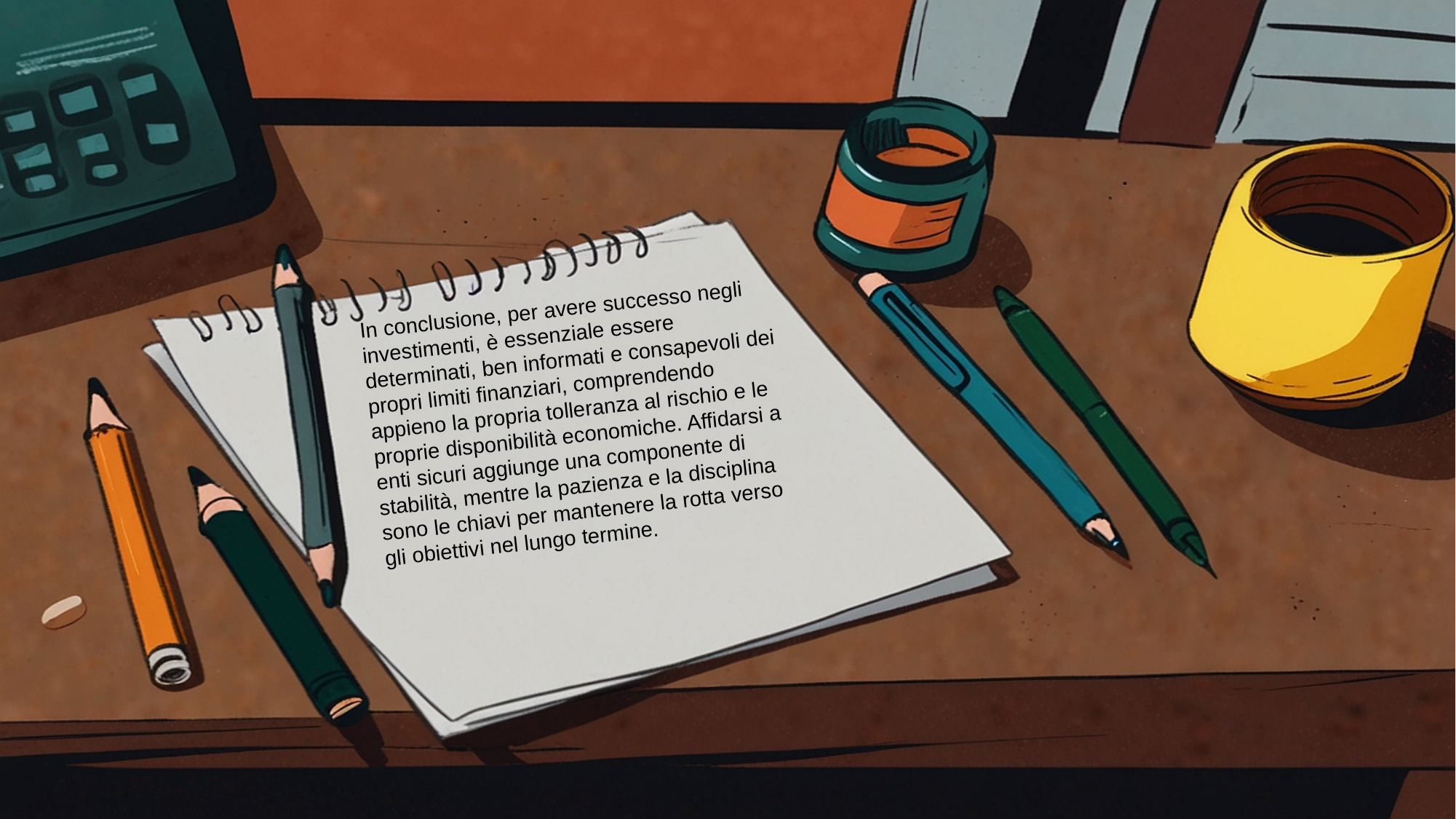

In conclusione, per avere successo negli investimenti, è essenziale essere determinati, ben informati e consapevoli dei propri limiti finanziari, comprendendo appieno la propria tolleranza al rischio e le proprie disponibilità economiche. Affidarsi a enti sicuri aggiunge una componente di stabilità, mentre la pazienza e la disciplina sono le chiavi per mantenere la rotta verso gli obiettivi nel lungo termine.